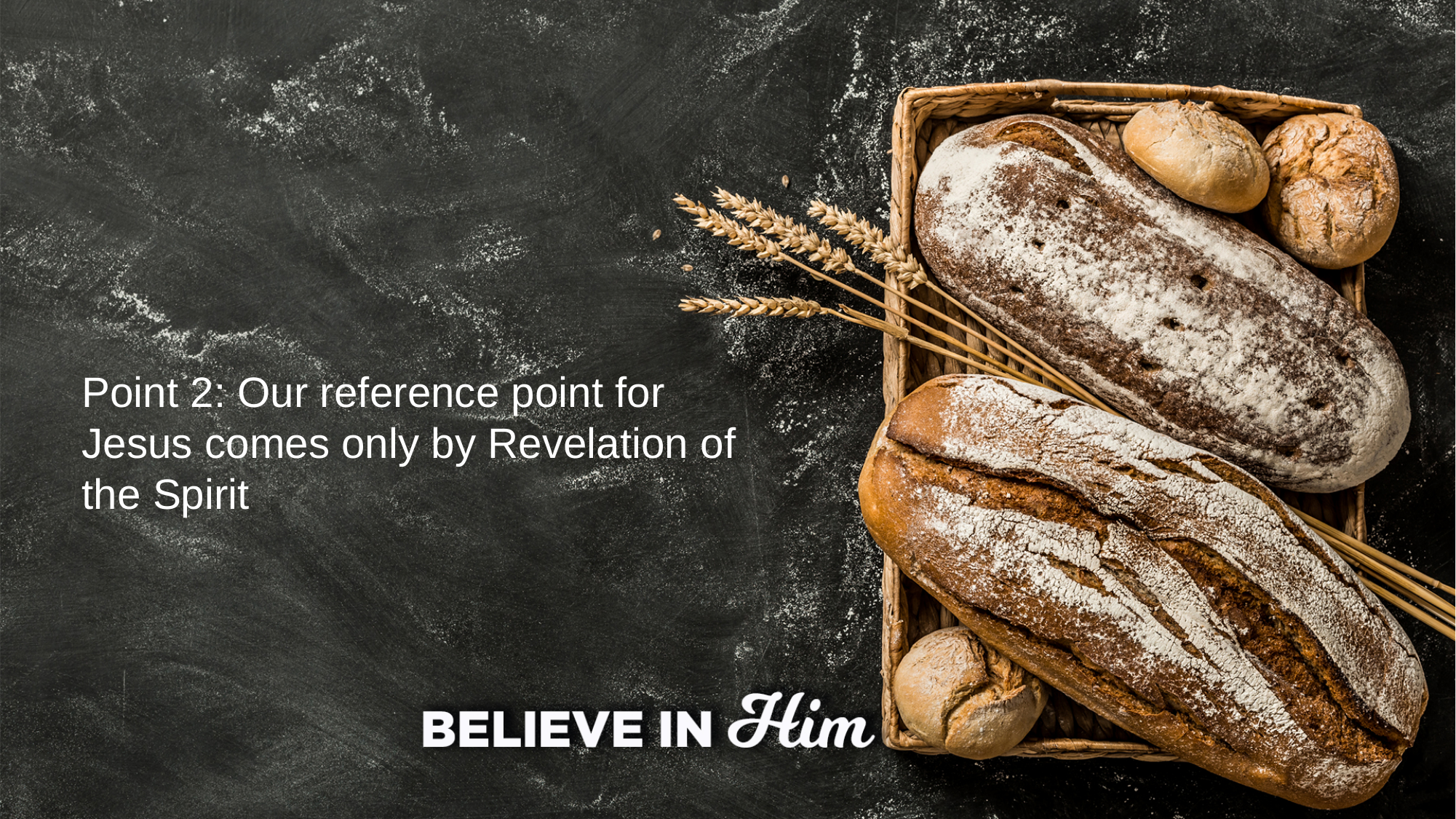

Point 2: Our reference point for Jesus comes only by Revelation of the Spirit